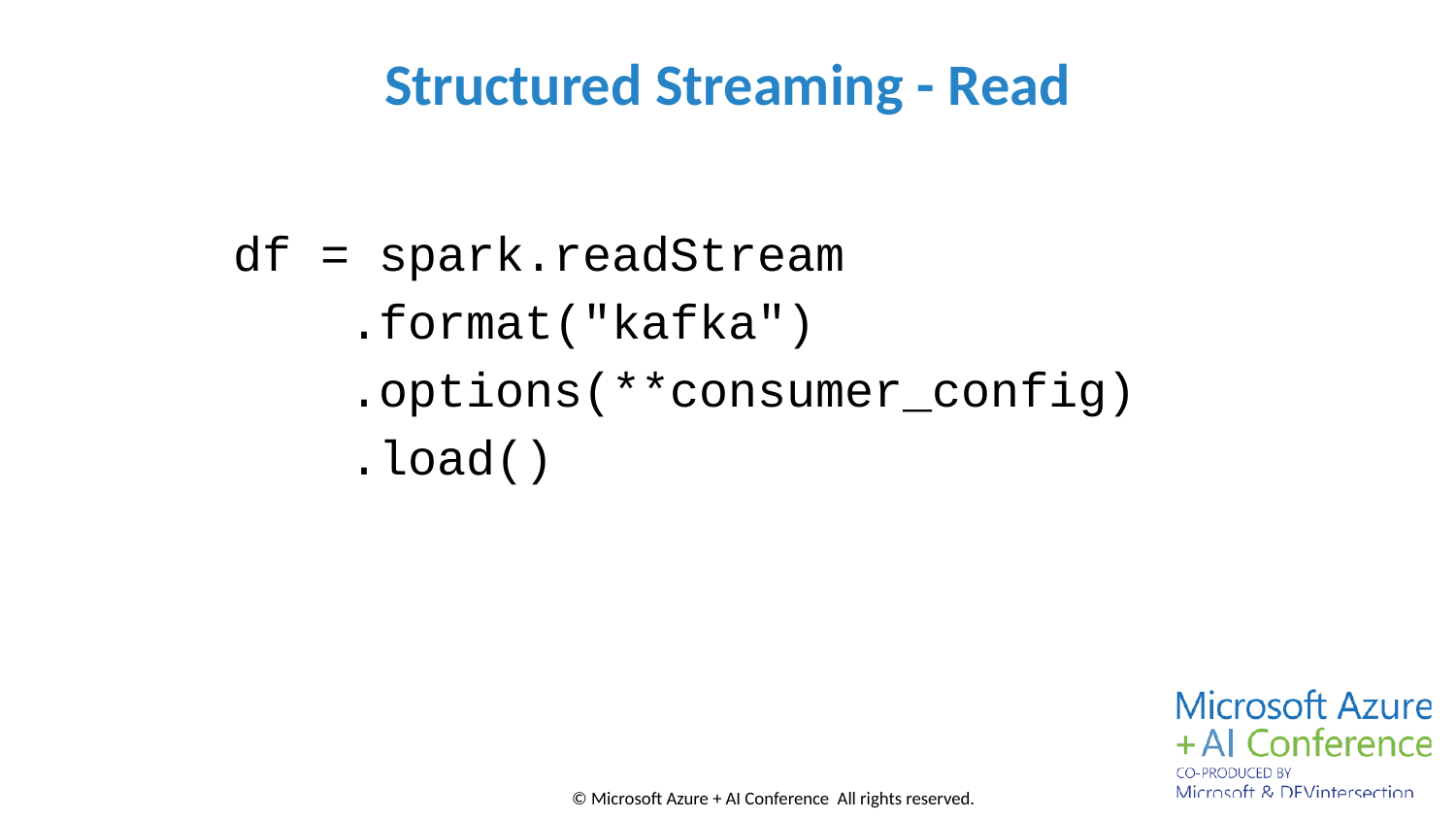

# Structured Streaming - Read
df = spark.readStream
    .format("kafka")
    .options(**consumer_config)
    .load()